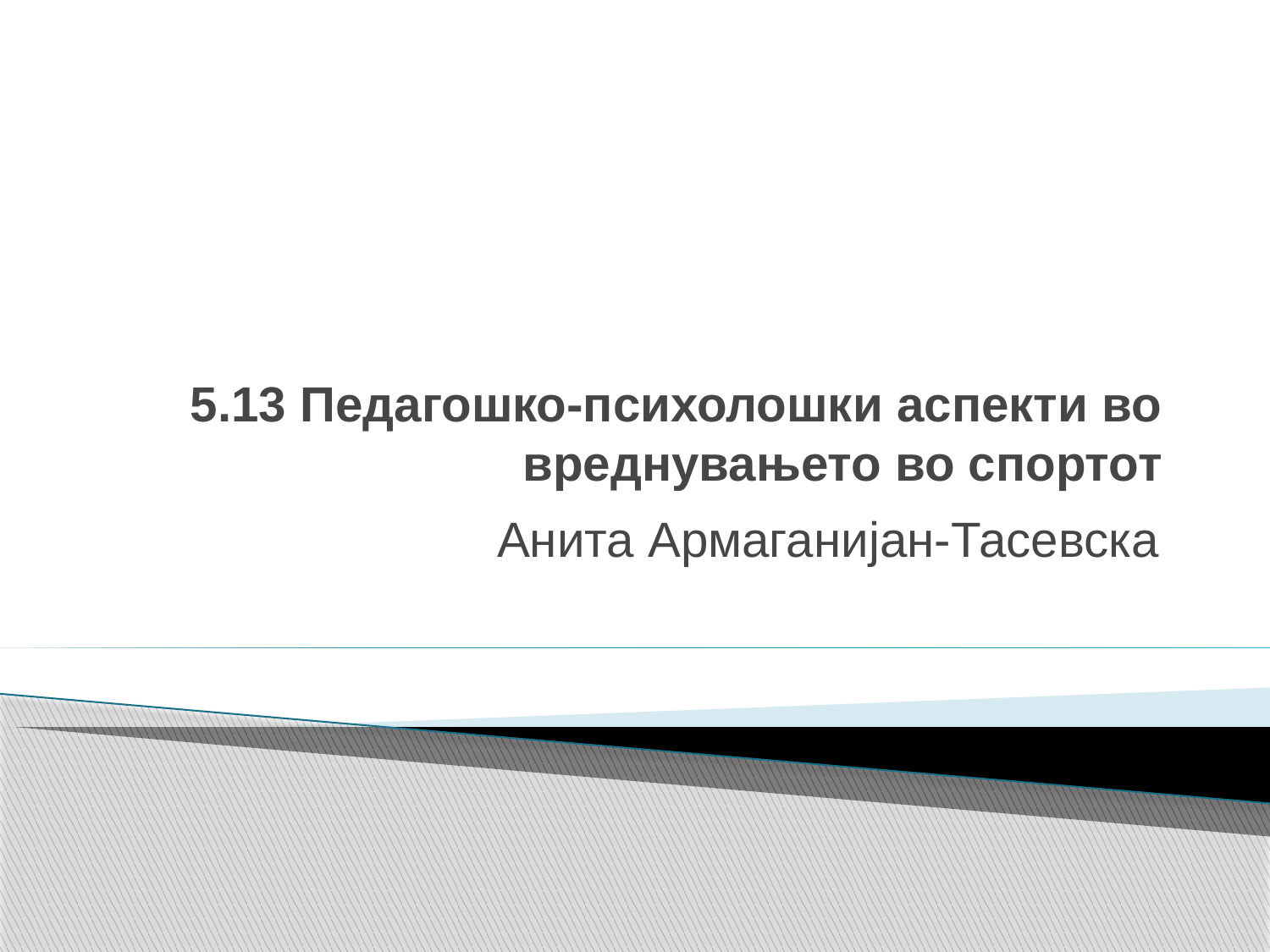

# 5.13 Педагошко-психолошки аспекти во вреднувањето во спортот
Анита Армаганијан-Тасевска